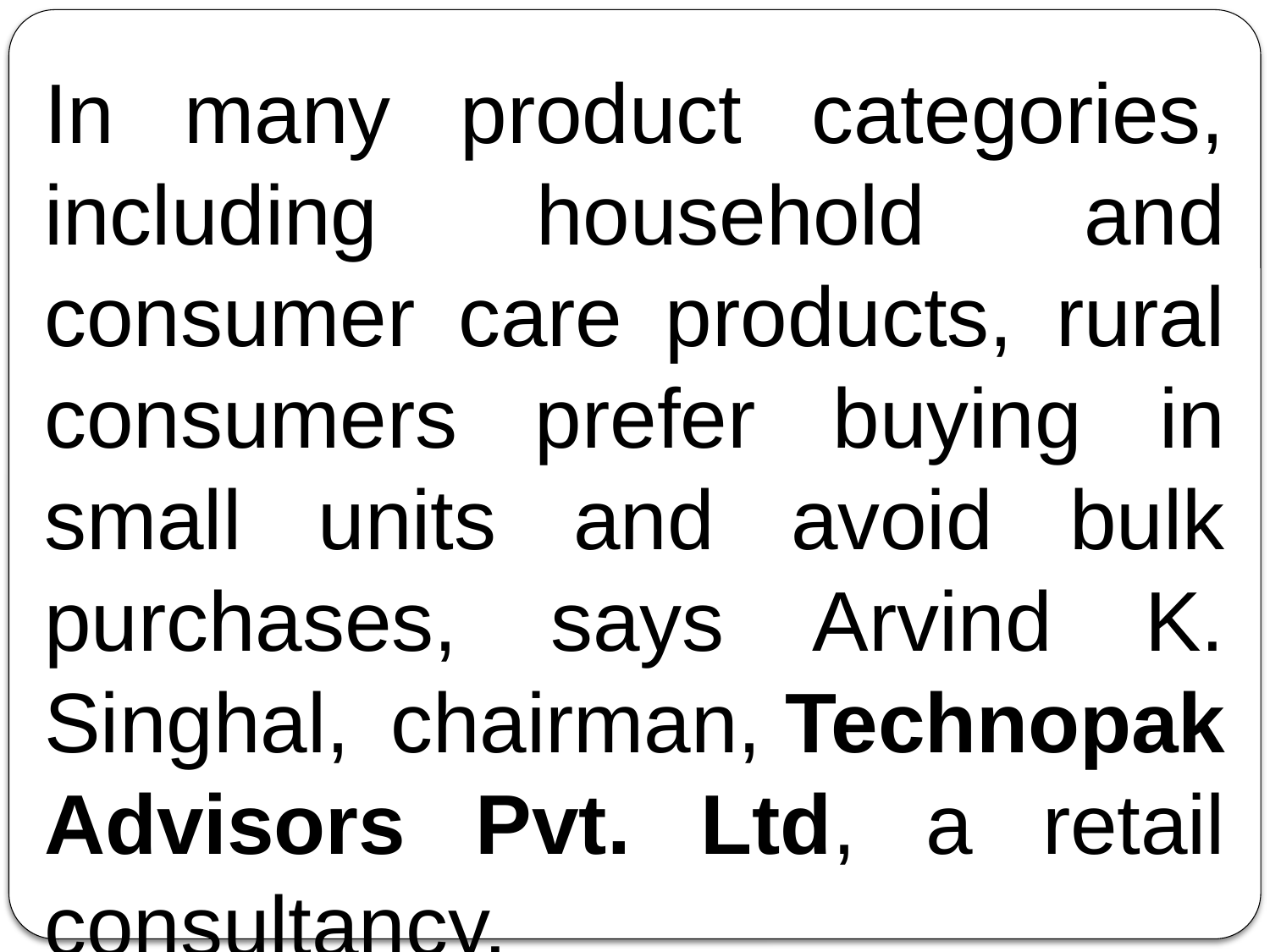

In many product categories, including household and consumer care products, rural consumers prefer buying in small units and avoid bulk purchases, says Arvind K. Singhal, chairman, Technopak Advisors Pvt. Ltd, a retail consultancy.